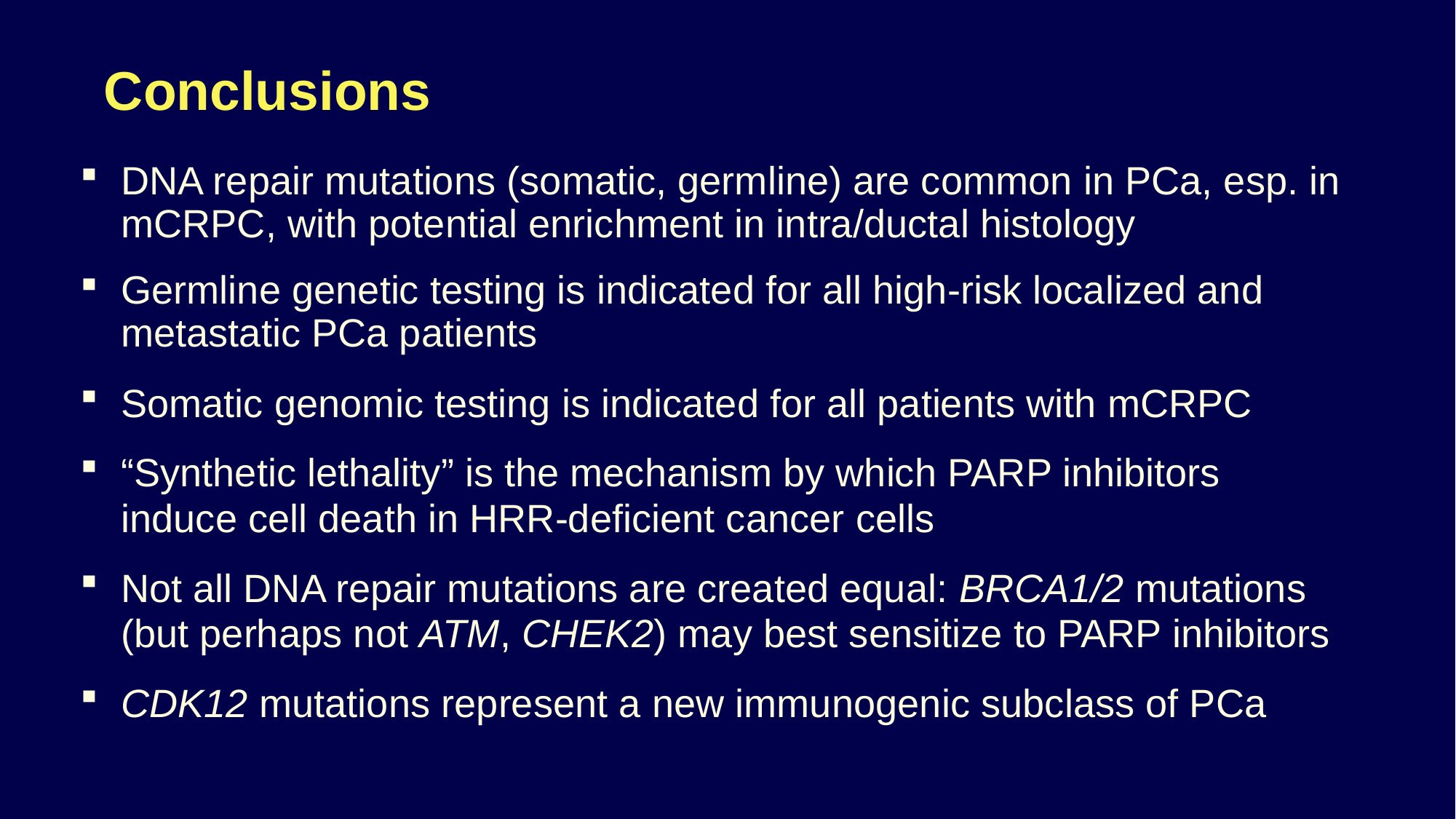

# Conclusions
DNA repair mutations (somatic, germline) are common in PCa, esp. in mCRPC, with potential enrichment in intra/ductal histology
Germline genetic testing is indicated for all high-risk localized and metastatic PCa patients
Somatic genomic testing is indicated for all patients with mCRPC
“Synthetic lethality” is the mechanism by which PARP inhibitors induce cell death in HRR-deficient cancer cells
Not all DNA repair mutations are created equal: BRCA1/2 mutations (but perhaps not ATM, CHEK2) may best sensitize to PARP inhibitors
CDK12 mutations represent a new immunogenic subclass of PCa